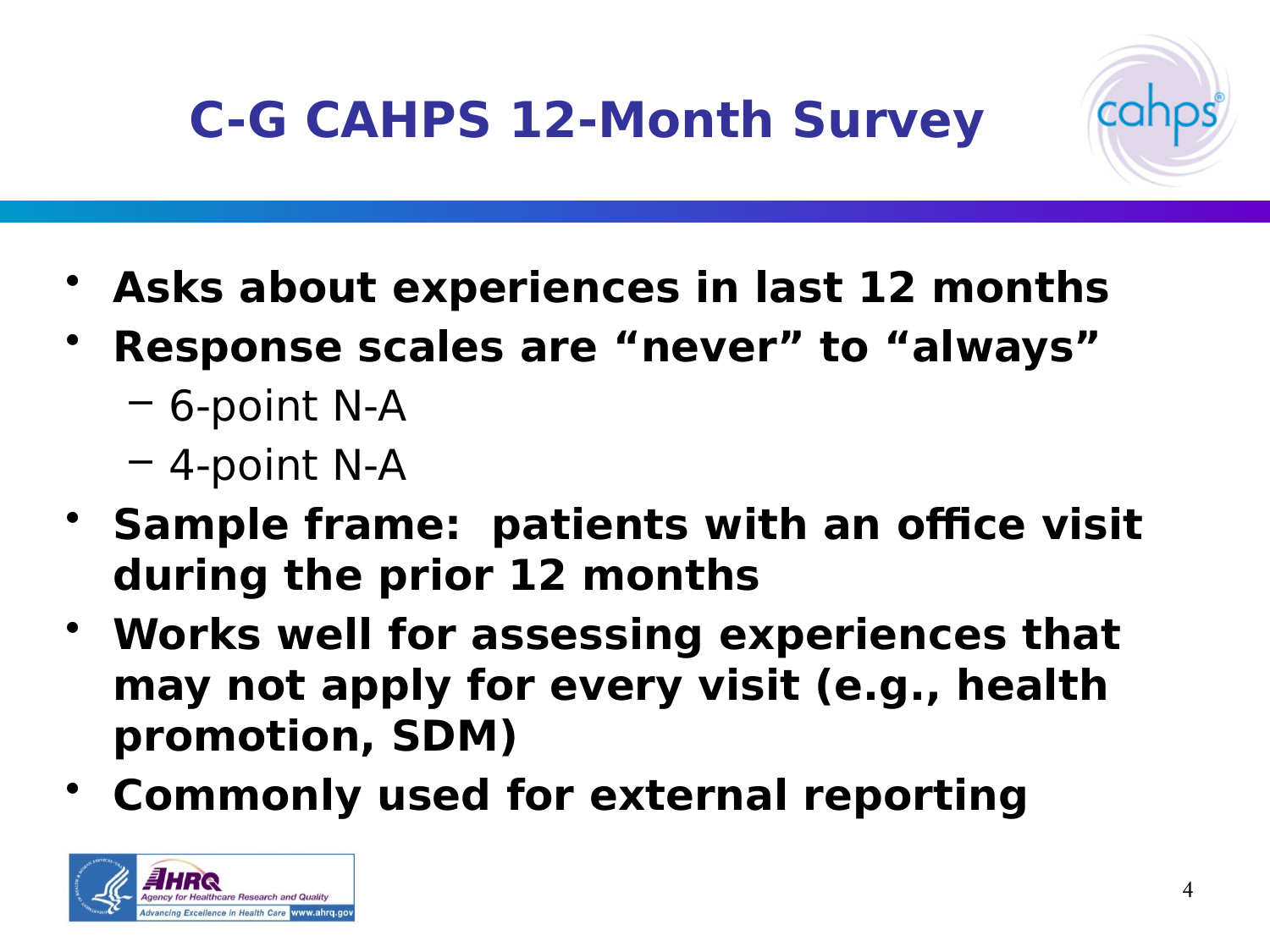

# C-G CAHPS 12-Month Survey
Asks about experiences in last 12 months
Response scales are “never” to “always”
6-point N-A
4-point N-A
Sample frame:  patients with an office visit during the prior 12 months
Works well for assessing experiences that may not apply for every visit (e.g., health promotion, SDM)
Commonly used for external reporting
4